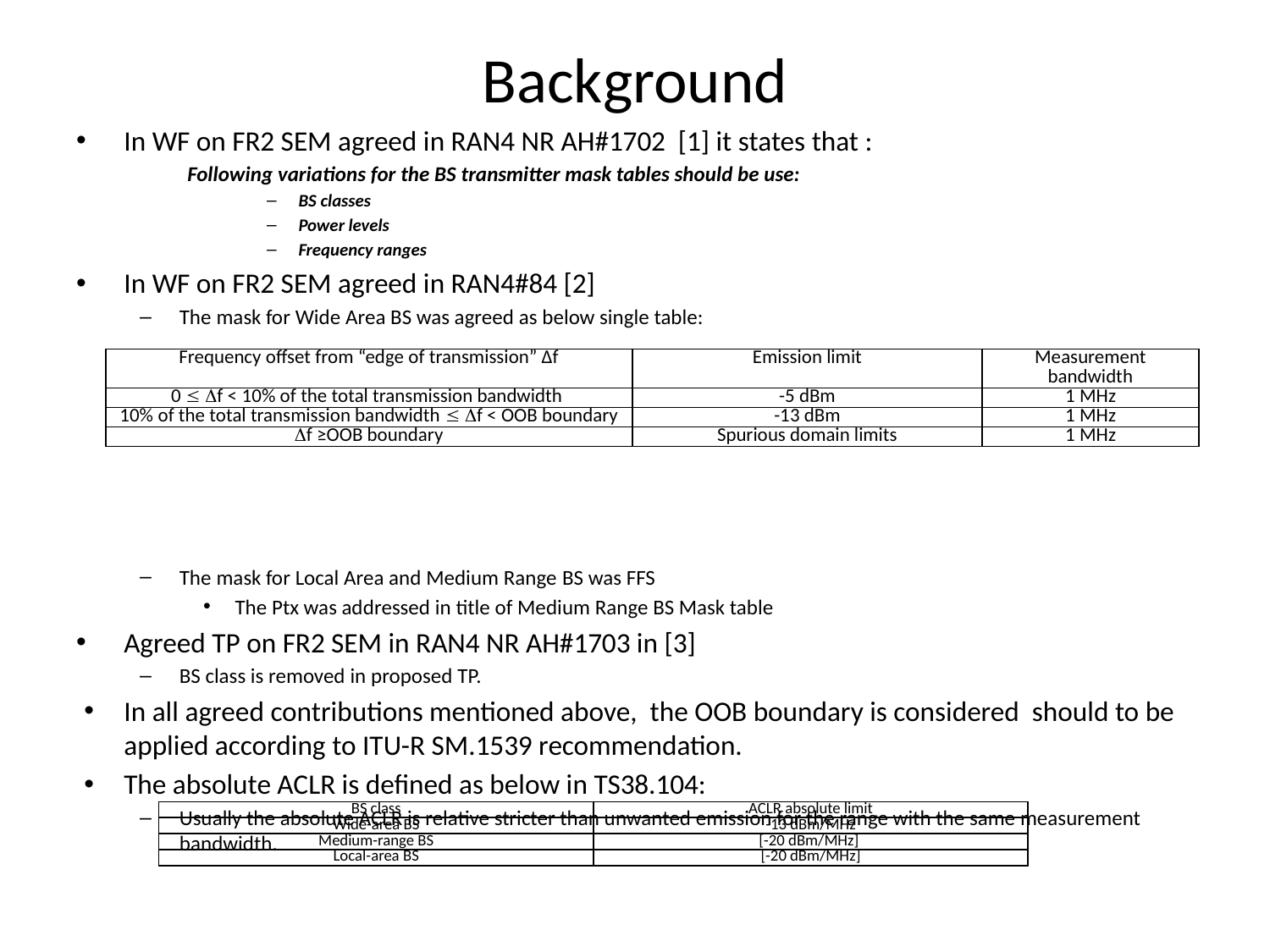

# Background
In WF on FR2 SEM agreed in RAN4 NR AH#1702  [1] it states that :
Following variations for the BS transmitter mask tables should be use:
BS classes
Power levels
Frequency ranges
In WF on FR2 SEM agreed in RAN4#84 [2]
The mask for Wide Area BS was agreed as below single table:

The mask for Local Area and Medium Range BS was FFS
The Ptx was addressed in title of Medium Range BS Mask table
Agreed TP on FR2 SEM in RAN4 NR AH#1703 in [3]
BS class is removed in proposed TP.
In all agreed contributions mentioned above,  the OOB boundary is considered  should to be applied according to ITU-R SM.1539 recommendation.
The absolute ACLR is defined as below in TS38.104:
Usually the absolute ACLR is relative stricter than unwanted emission for the range with the same measurement bandwidth.

| Frequency offset from “edge of transmission” Δf | Emission limit | Measurement bandwidth |
| --- | --- | --- |
| 0 ≤ Δf < 10% of the total transmission bandwidth | -5 dBm | 1 MHz |
| 10% of the total transmission bandwidth ≤ Δf < OOB boundary | -13 dBm | 1 MHz |
| Δf ≥OOB boundary | Spurious domain limits | 1 MHz |
| BS class | ACLR absolute limit |
| --- | --- |
| Wide-area BS | -13 dBm/MHz |
| Medium-range BS | [-20 dBm/MHz] |
| Local-area BS | [-20 dBm/MHz] |